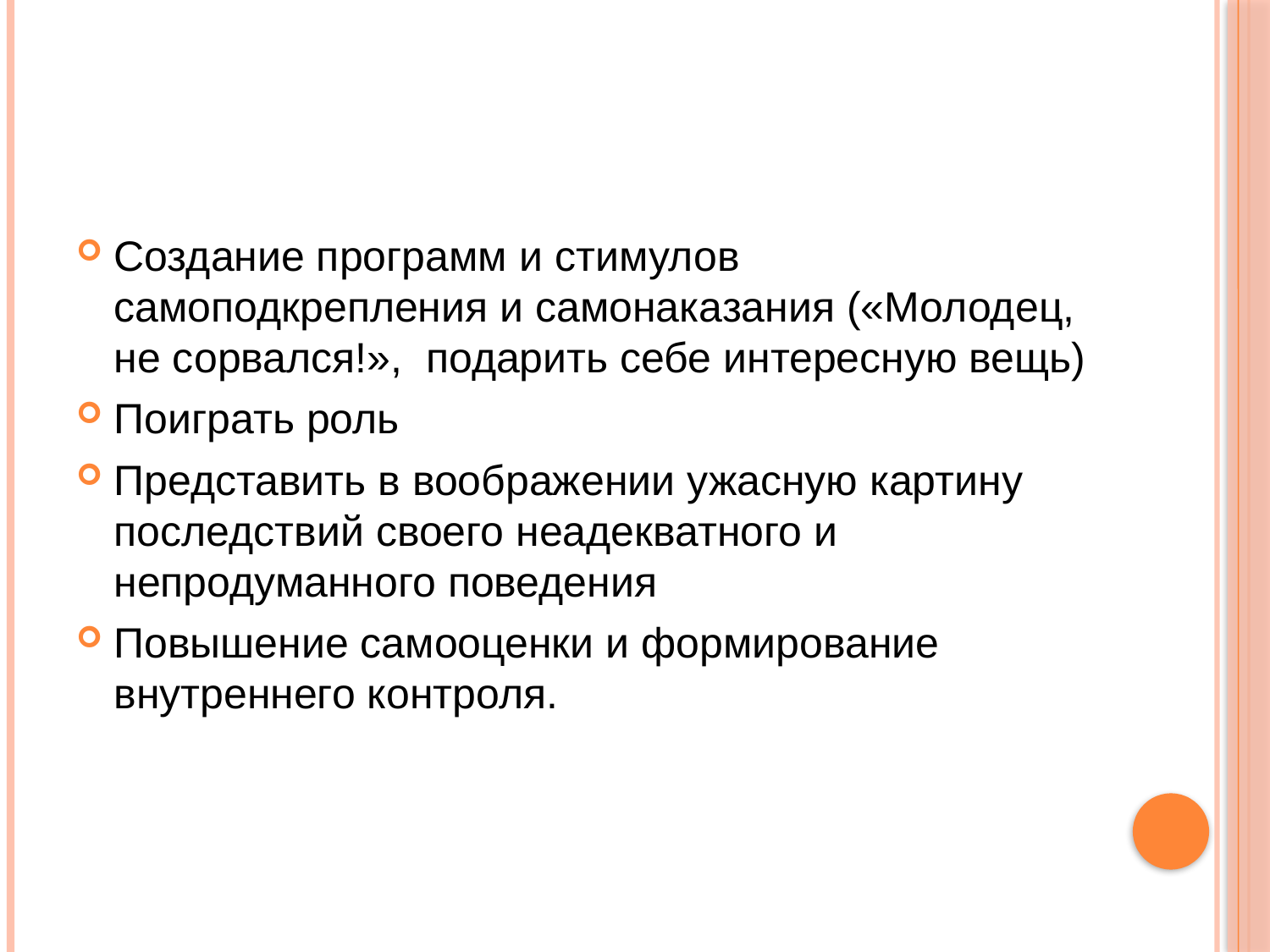

#
Создание программ и стимулов самоподкрепления и самонаказания («Молодец, не сорвался!»,  подарить себе интересную вещь)
Поиграть роль
Представить в воображении ужасную картину последствий своего неадекватного и непродуманного поведения
Повышение самооценки и формирование внутреннего контроля.